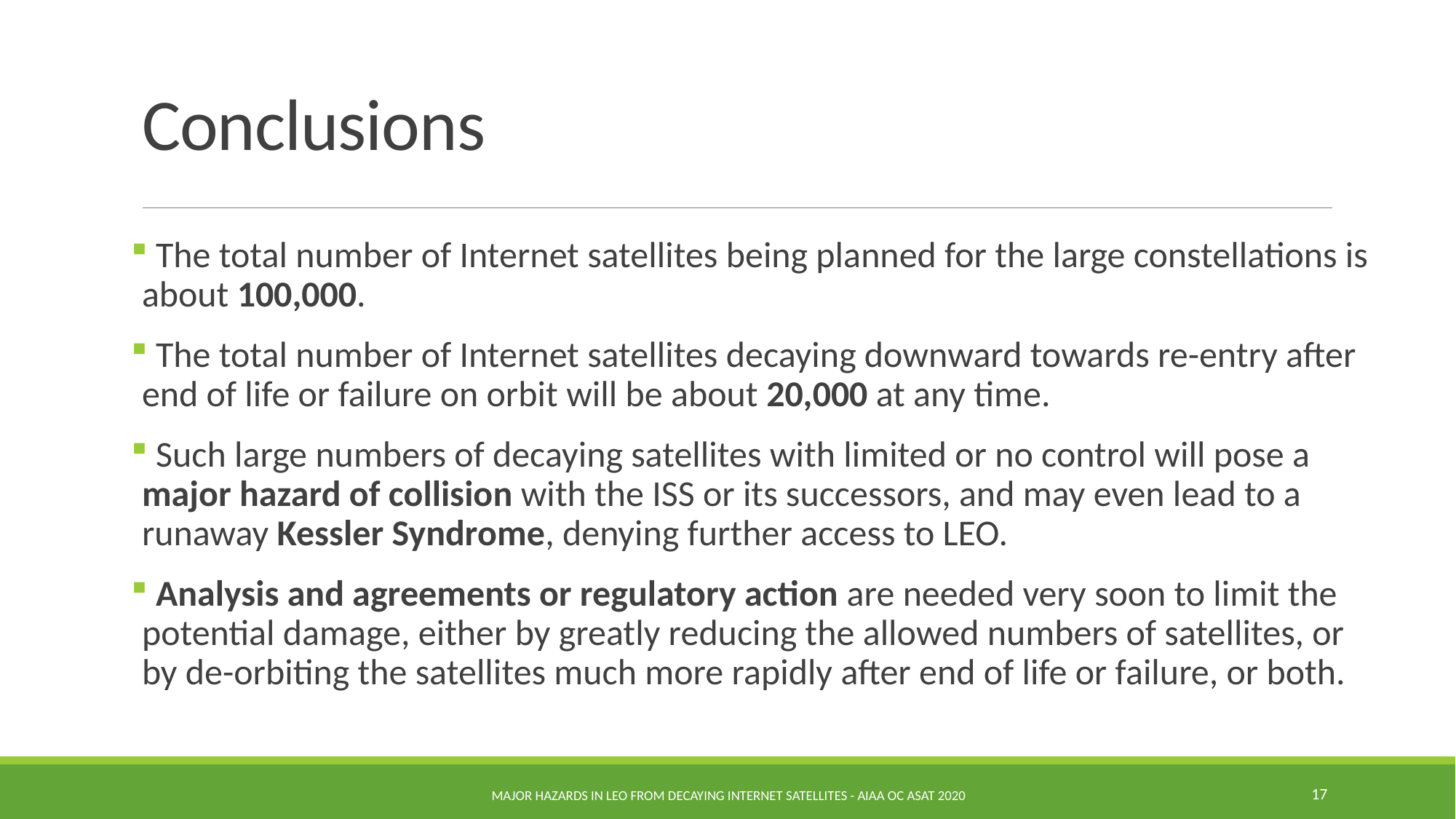

# Conclusions
 The total number of Internet satellites being planned for the large constellations is about 100,000.
 The total number of Internet satellites decaying downward towards re-entry after end of life or failure on orbit will be about 20,000 at any time.
 Such large numbers of decaying satellites with limited or no control will pose a major hazard of collision with the ISS or its successors, and may even lead to a runaway Kessler Syndrome, denying further access to LEO.
 Analysis and agreements or regulatory action are needed very soon to limit the potential damage, either by greatly reducing the allowed numbers of satellites, or by de-orbiting the satellites much more rapidly after end of life or failure, or both.
Major Hazards in LEO from Decaying Internet Satellites - AIAA OC ASAT 2020
17